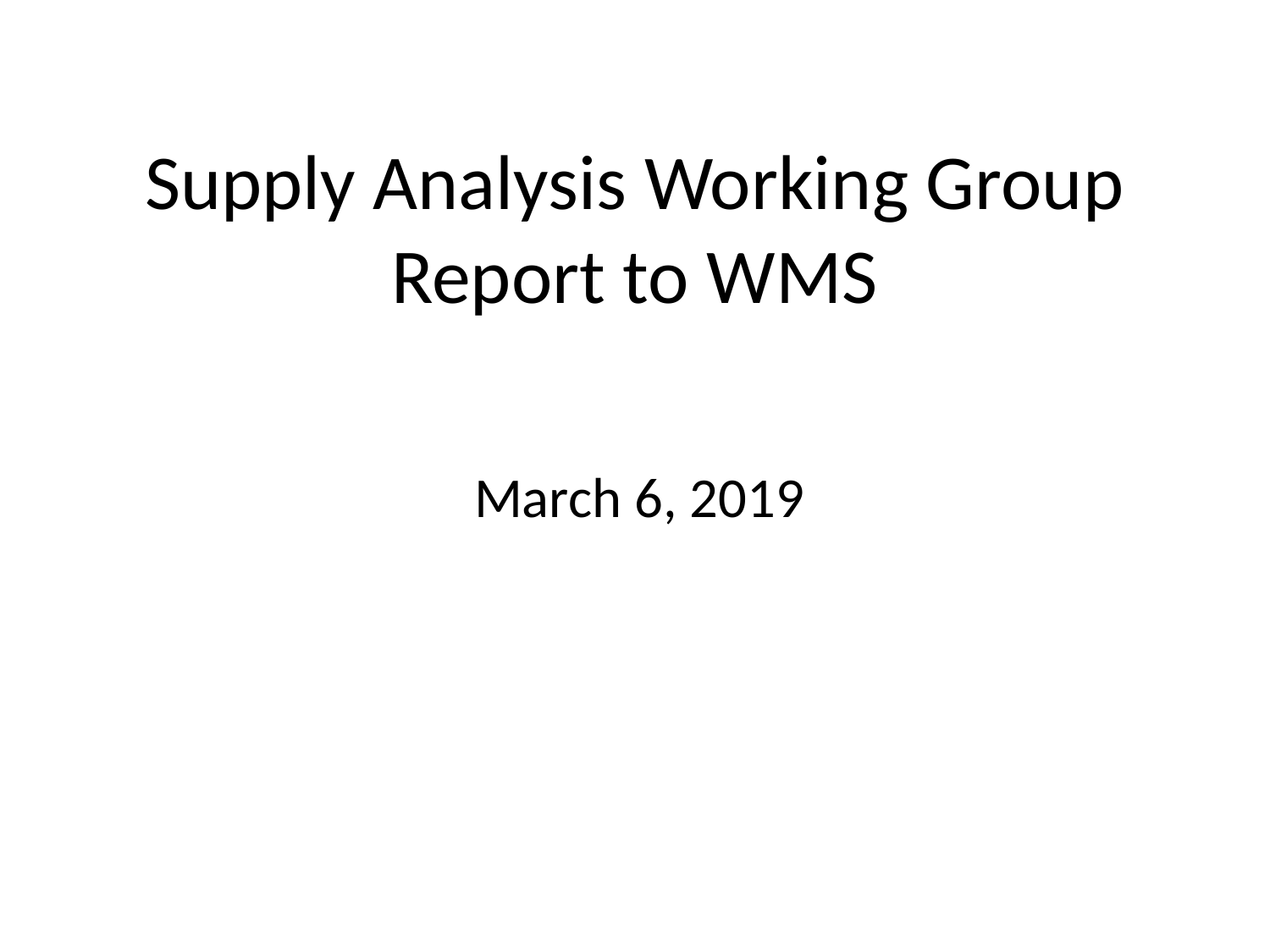

# Supply Analysis Working Group Report to WMS
March 6, 2019